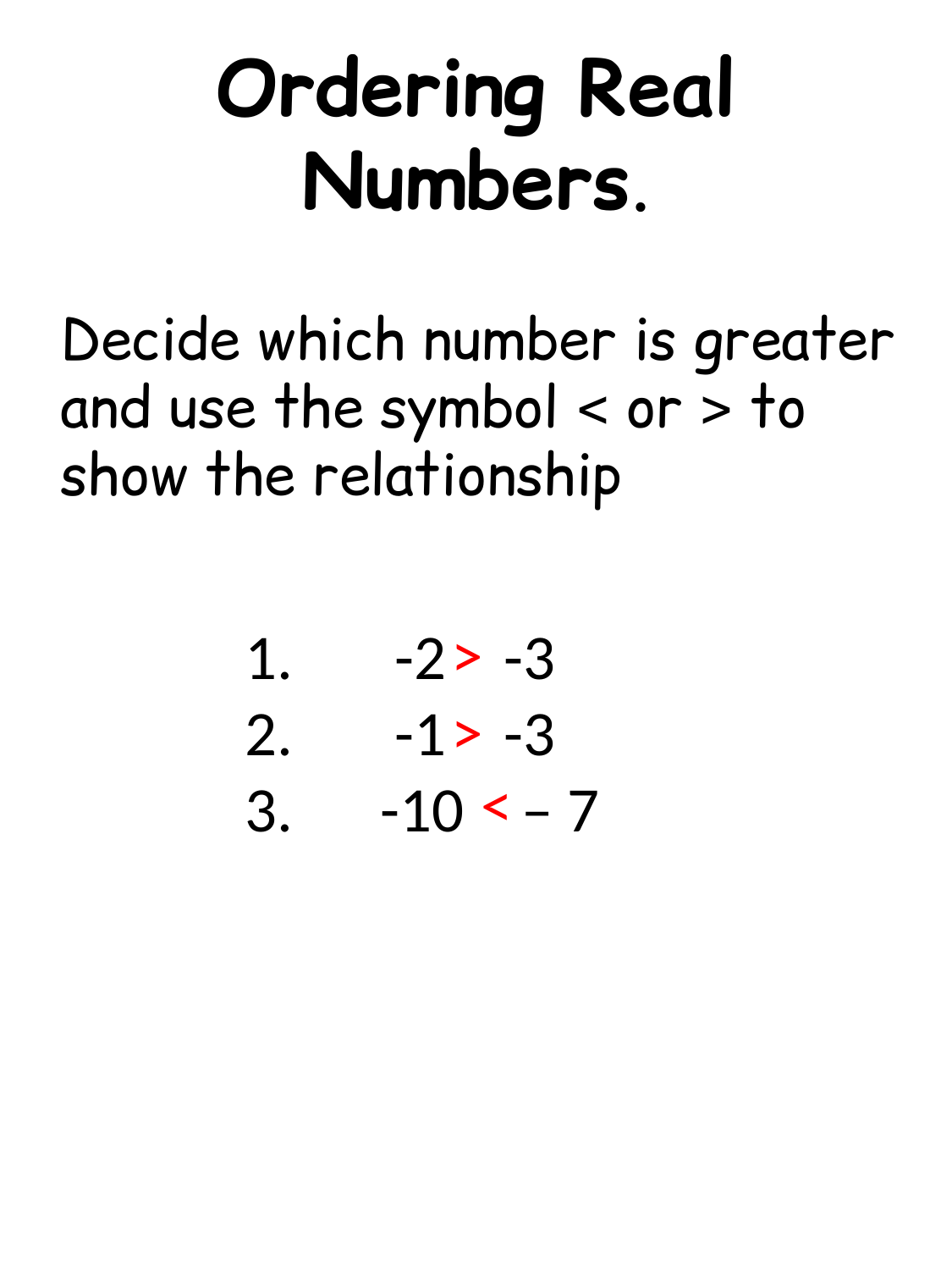

# Ordering Real Numbers.
Decide which number is greater and use the symbol < or > to show the relationship
>
      -2    -3
      -1    -3
     -10    – 7
>
<